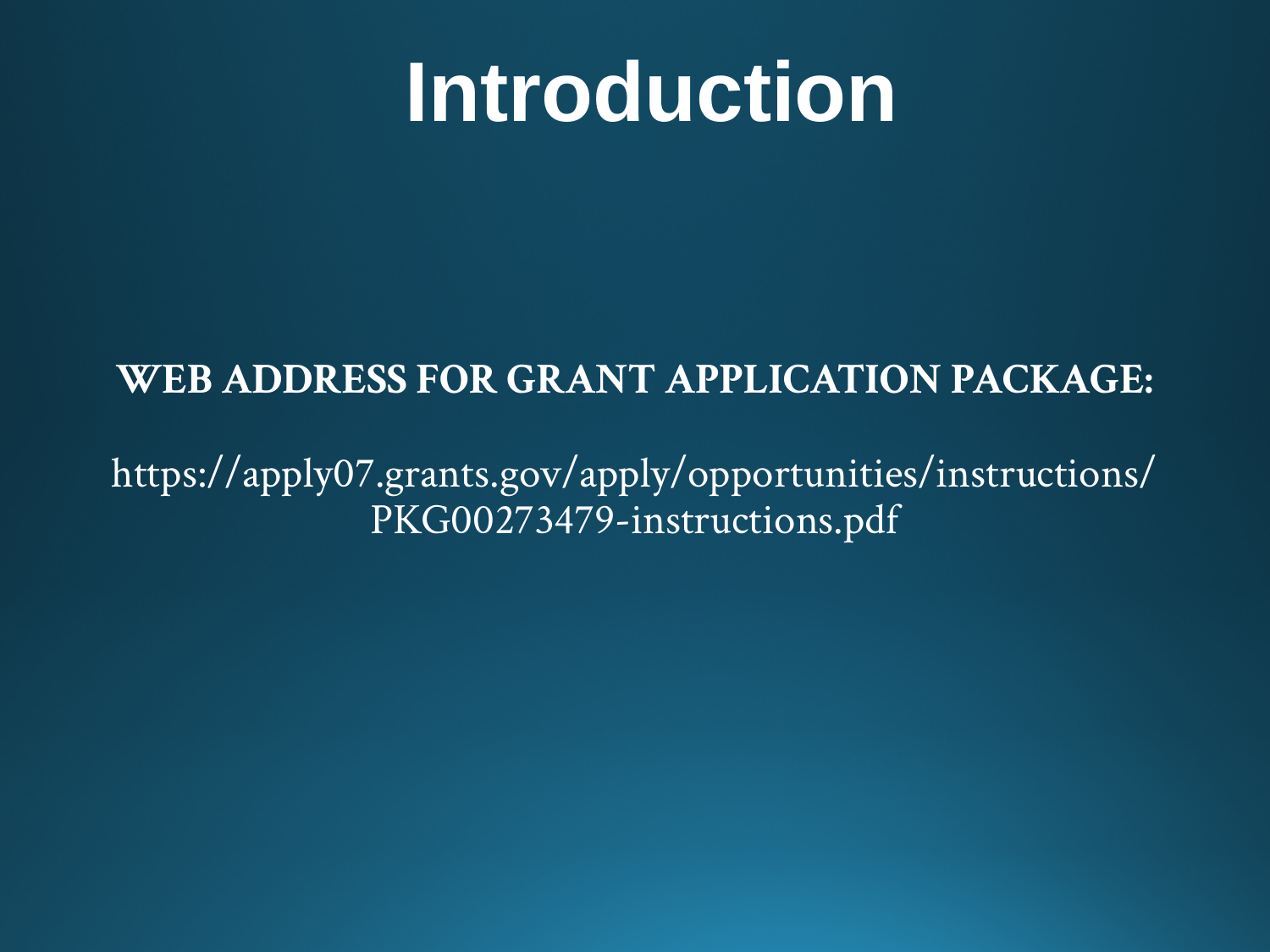

Introduction

# WEB ADDRESS FOR GRANT APPLICATION PACKAGE: https://apply07.grants.gov/apply/opportunities/instructions/PKG00273479-instructions.pdf